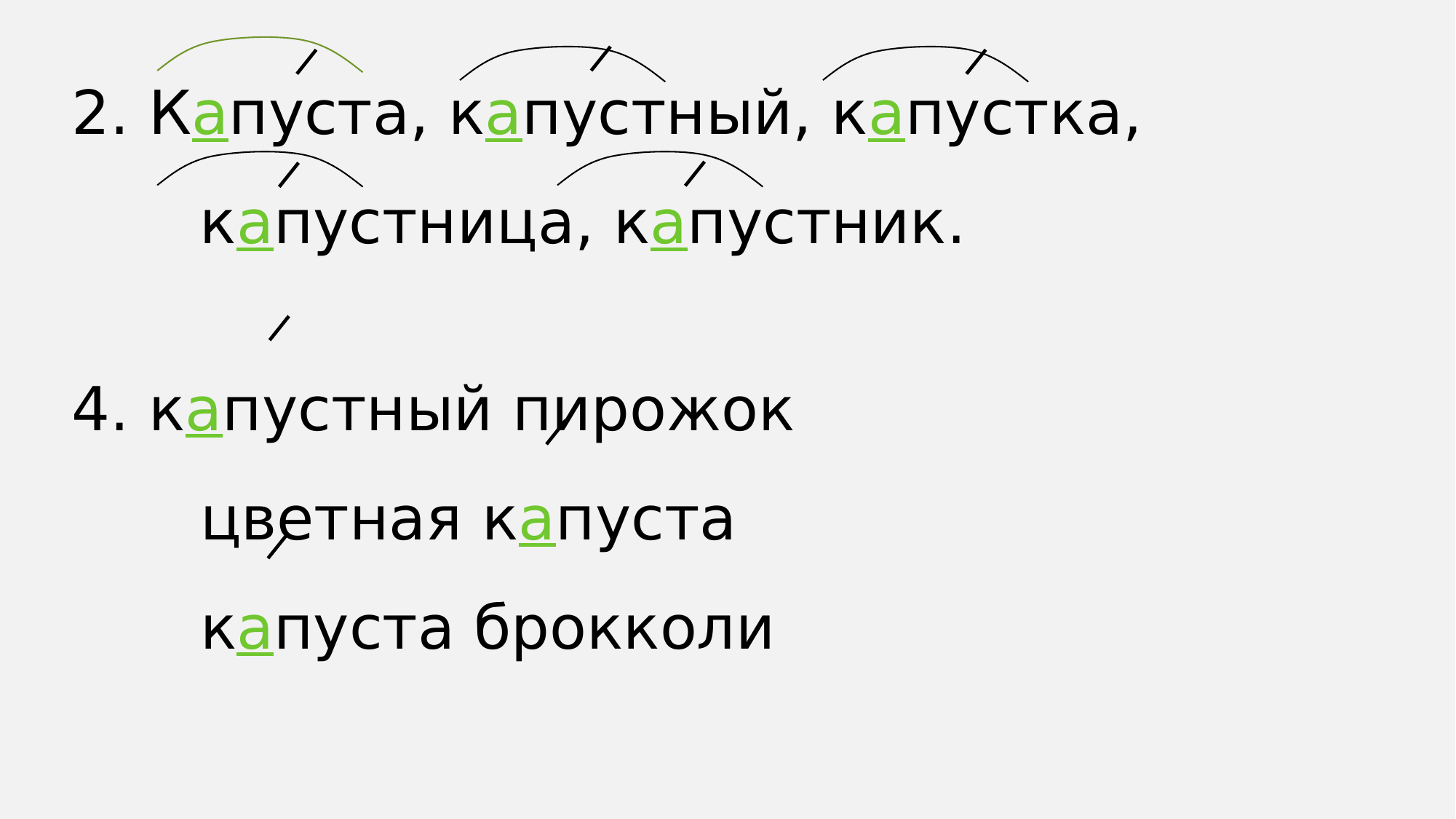

2. Капуста, капустный, капустка, 		      	 капустница, капустник.

4. капустный пирожок
	 цветная капуста
	 капуста брокколи